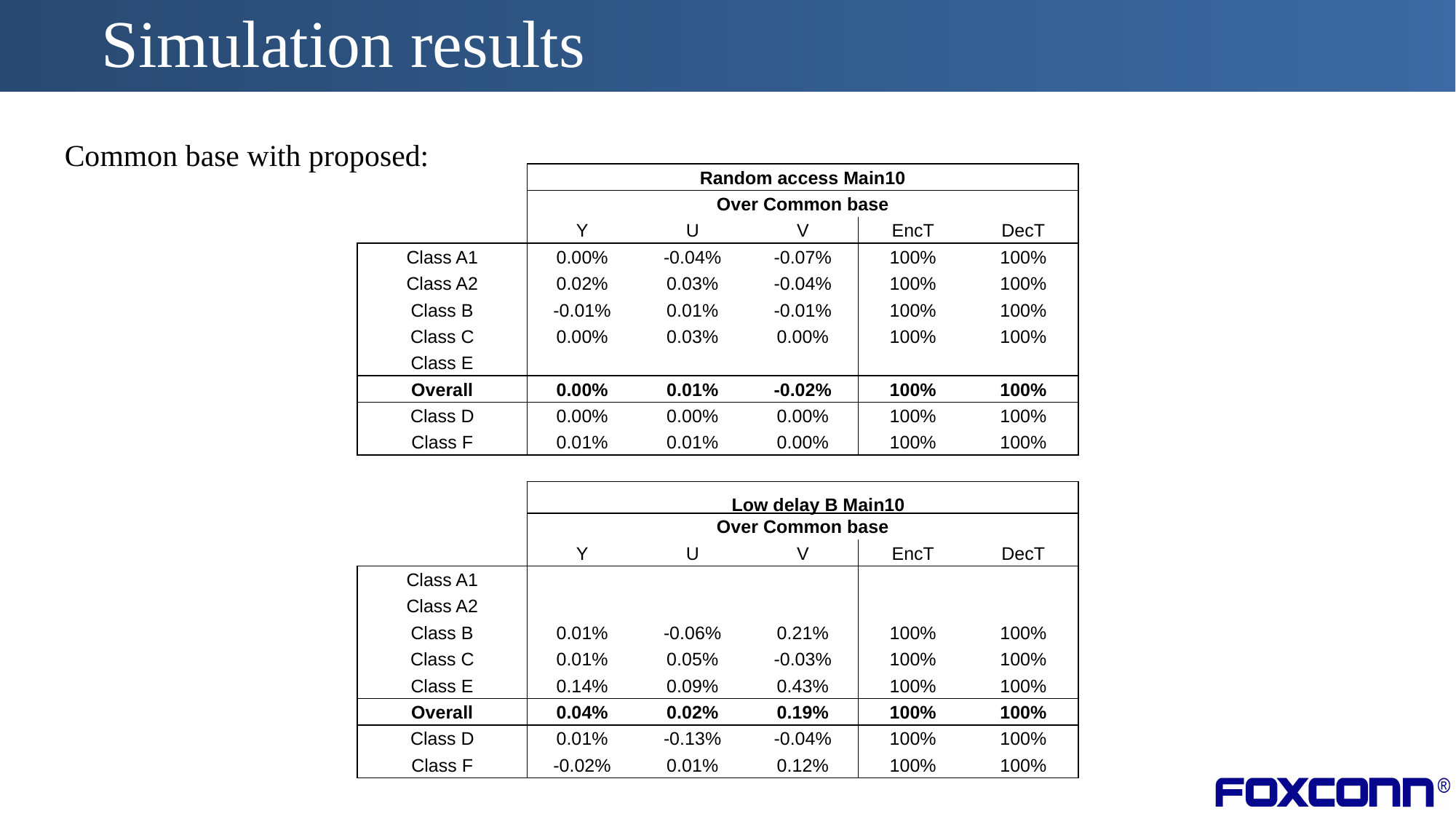

# Simulation results
Common base with proposed:
|  | Random access Main10 |  |  |  |  |
| --- | --- | --- | --- | --- | --- |
|  | Over Common base |  |  |  |  |
|  | Y | U | V | EncT | DecT |
| Class A1 | 0.00% | -0.04% | -0.07% | 100% | 100% |
| Class A2 | 0.02% | 0.03% | -0.04% | 100% | 100% |
| Class B | -0.01% | 0.01% | -0.01% | 100% | 100% |
| Class C | 0.00% | 0.03% | 0.00% | 100% | 100% |
| Class E |  |  |  |  |  |
| Overall | 0.00% | 0.01% | -0.02% | 100% | 100% |
| Class D | 0.00% | 0.00% | 0.00% | 100% | 100% |
| Class F | 0.01% | 0.01% | 0.00% | 100% | 100% |
|  |  |  |  |  |  |
|  | Low delay B Main10 |  |  |  |  |
|  | Over Common base |  |  |  |  |
|  | Y | U | V | EncT | DecT |
| Class A1 |  |  |  |  |  |
| Class A2 |  |  |  |  |  |
| Class B | 0.01% | -0.06% | 0.21% | 100% | 100% |
| Class C | 0.01% | 0.05% | -0.03% | 100% | 100% |
| Class E | 0.14% | 0.09% | 0.43% | 100% | 100% |
| Overall | 0.04% | 0.02% | 0.19% | 100% | 100% |
| Class D | 0.01% | -0.13% | -0.04% | 100% | 100% |
| Class F | -0.02% | 0.01% | 0.12% | 100% | 100% |